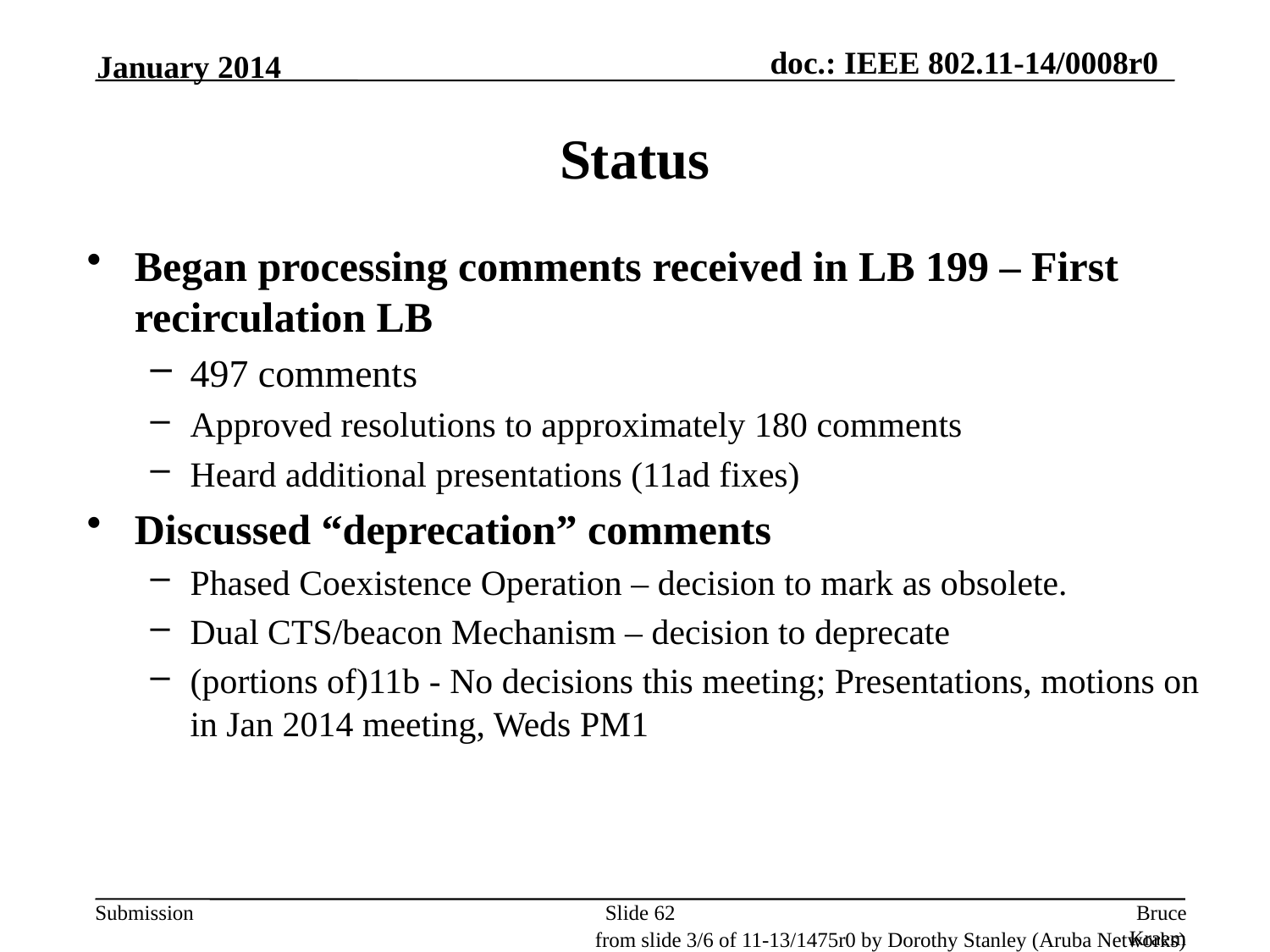

January 2014
# Status
Began processing comments received in LB 199 – First recirculation LB
497 comments
Approved resolutions to approximately 180 comments
Heard additional presentations (11ad fixes)
Discussed “deprecation” comments
Phased Coexistence Operation – decision to mark as obsolete.
Dual CTS/beacon Mechanism – decision to deprecate
(portions of)11b - No decisions this meeting; Presentations, motions on in Jan 2014 meeting, Weds PM1

Slide 62
Bruce Kraemer, Marvell
from slide 3/6 of 11-13/1475r0 by Dorothy Stanley (Aruba Networks)